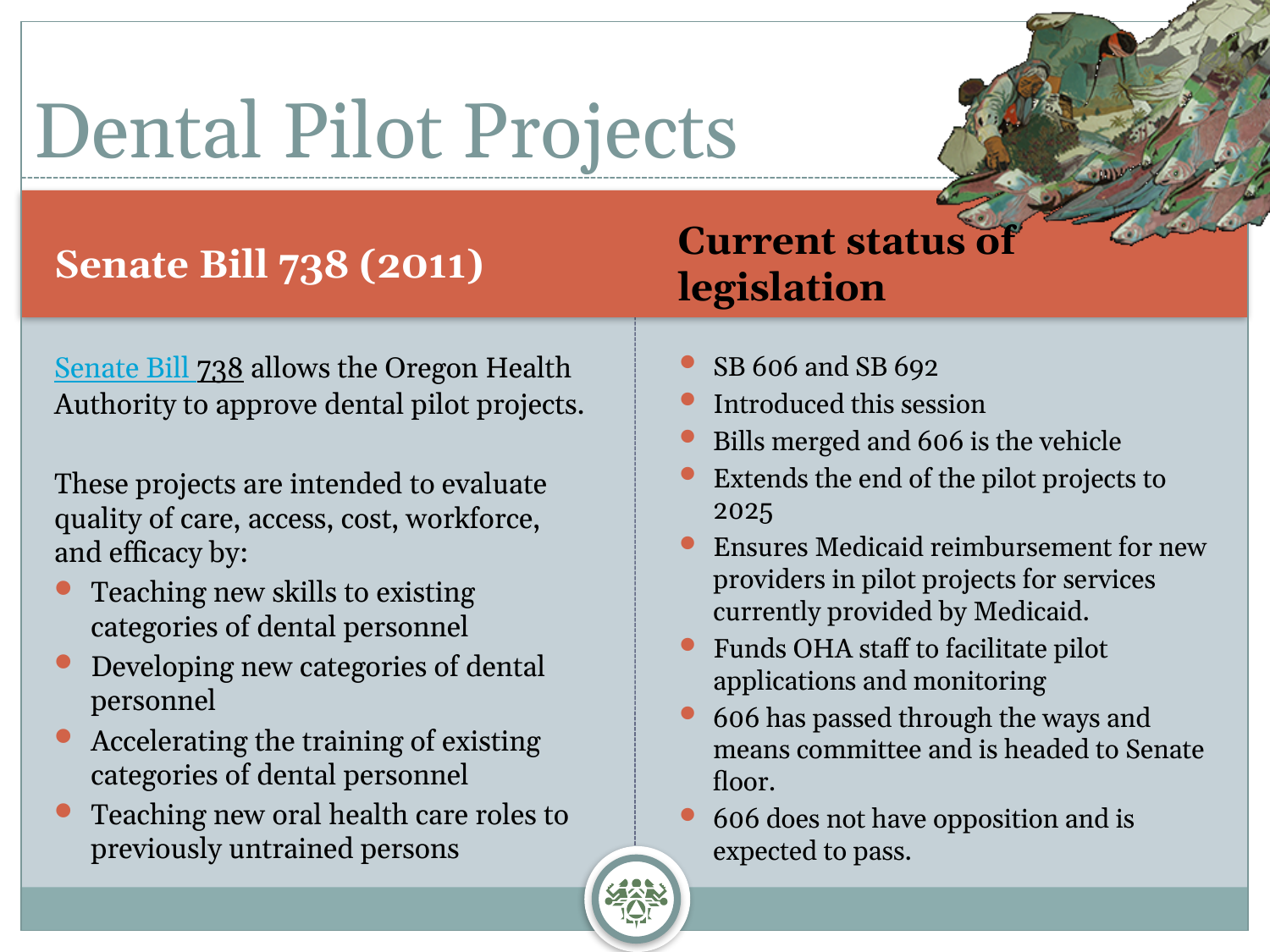

# Dental Pilot Projects
Senate Bill 738 (2011)
Current status of legislation
Senate Bill 738 allows the Oregon Health Authority to approve dental pilot projects.

These projects are intended to evaluate quality of care, access, cost, workforce, and efficacy by:
Teaching new skills to existing categories of dental personnel
Developing new categories of dental personnel
Accelerating the training of existing categories of dental personnel
Teaching new oral health care roles to previously untrained persons
SB 606 and SB 692
Introduced this session
Bills merged and 606 is the vehicle
Extends the end of the pilot projects to 2025
Ensures Medicaid reimbursement for new providers in pilot projects for services currently provided by Medicaid.
Funds OHA staff to facilitate pilot applications and monitoring
606 has passed through the ways and means committee and is headed to Senate floor.
606 does not have opposition and is expected to pass.